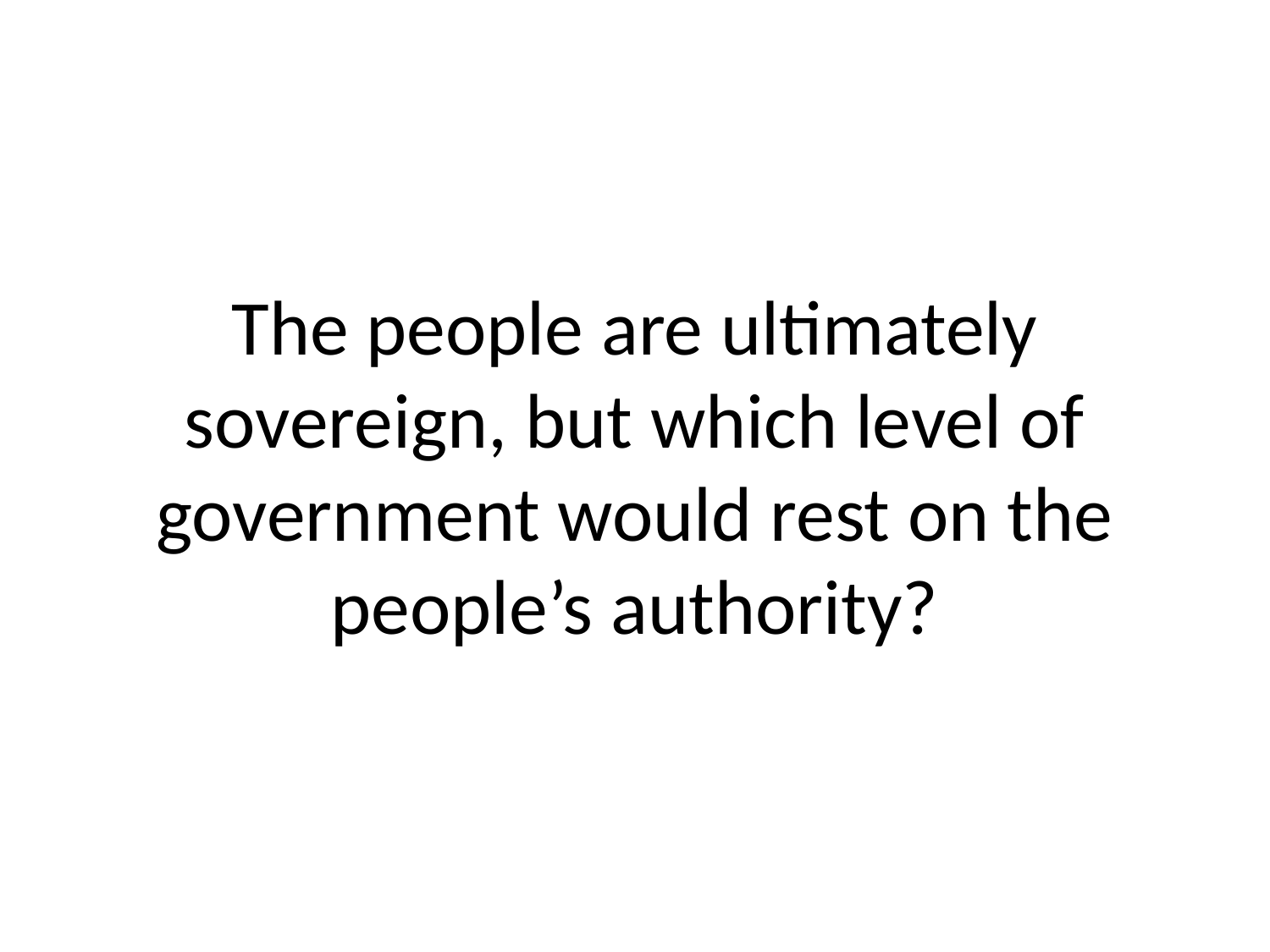

# The people are ultimately sovereign, but which level of government would rest on the people’s authority?